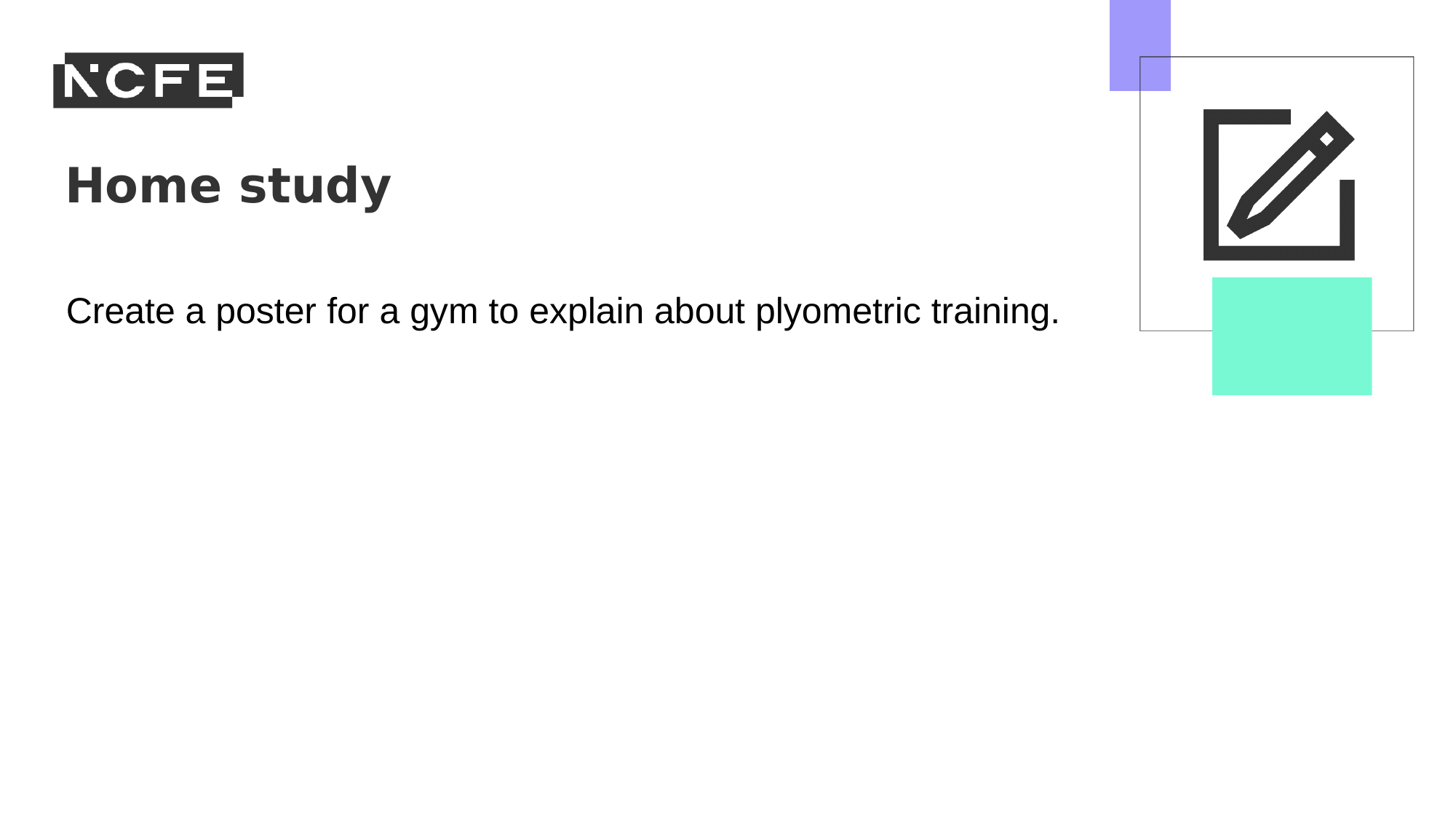

Create a poster for a gym to explain about plyometric training.